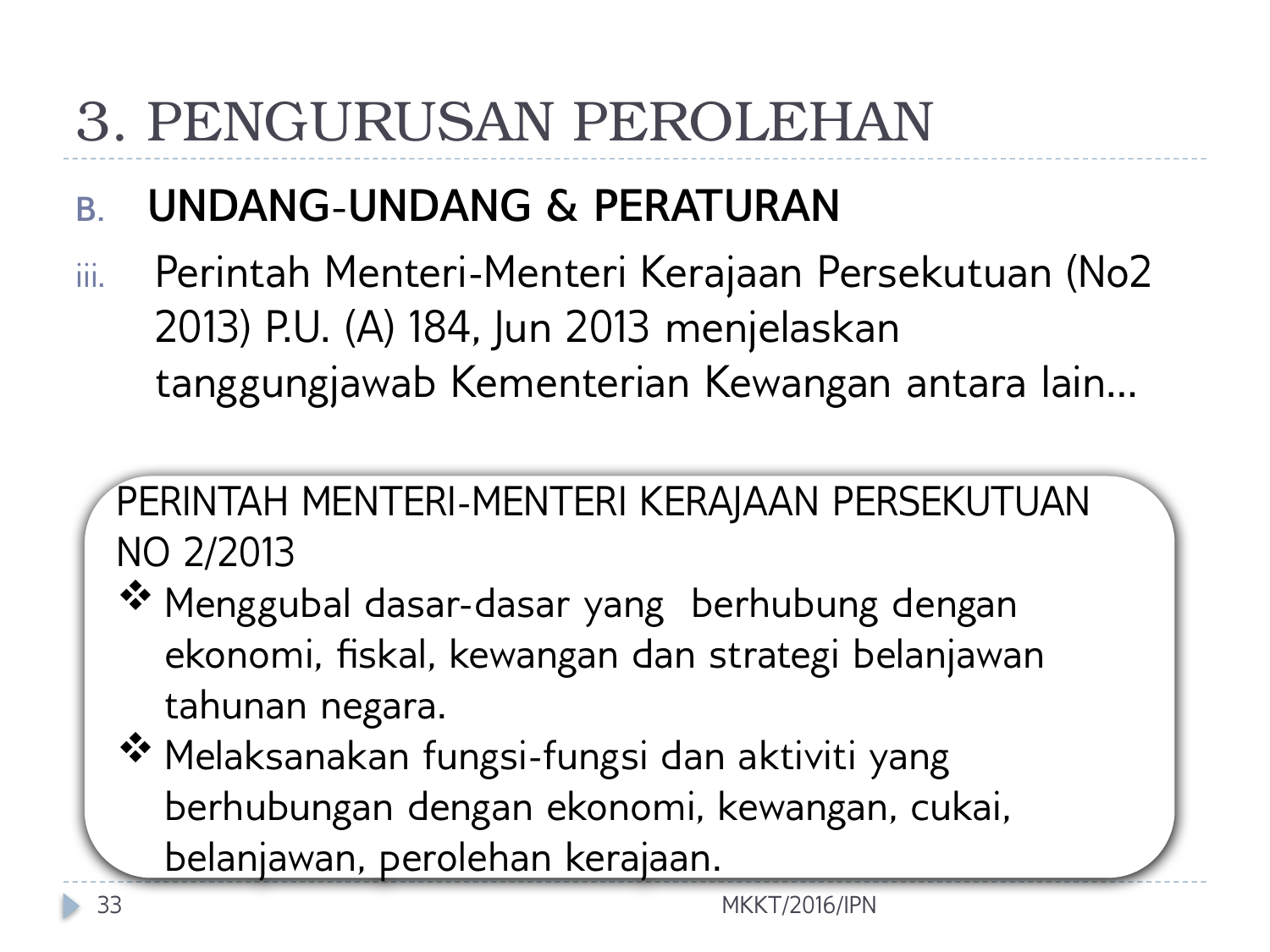

# 3. PENGURUSAN PEROLEHAN
UNDANG-UNDANG & PERATURAN
Perintah Menteri-Menteri Kerajaan Persekutuan (No2 2013) P.U. (A) 184, Jun 2013 menjelaskan tanggungjawab Kementerian Kewangan antara lain…
PERINTAH MENTERI-MENTERI KERAJAAN PERSEKUTUAN NO 2/2013
Menggubal dasar-dasar yang  berhubung dengan ekonomi, fiskal, kewangan dan strategi belanjawan tahunan negara.
Melaksanakan fungsi-fungsi dan aktiviti yang berhubungan dengan ekonomi, kewangan, cukai, belanjawan, perolehan kerajaan.
33
MKKT/2016/IPN